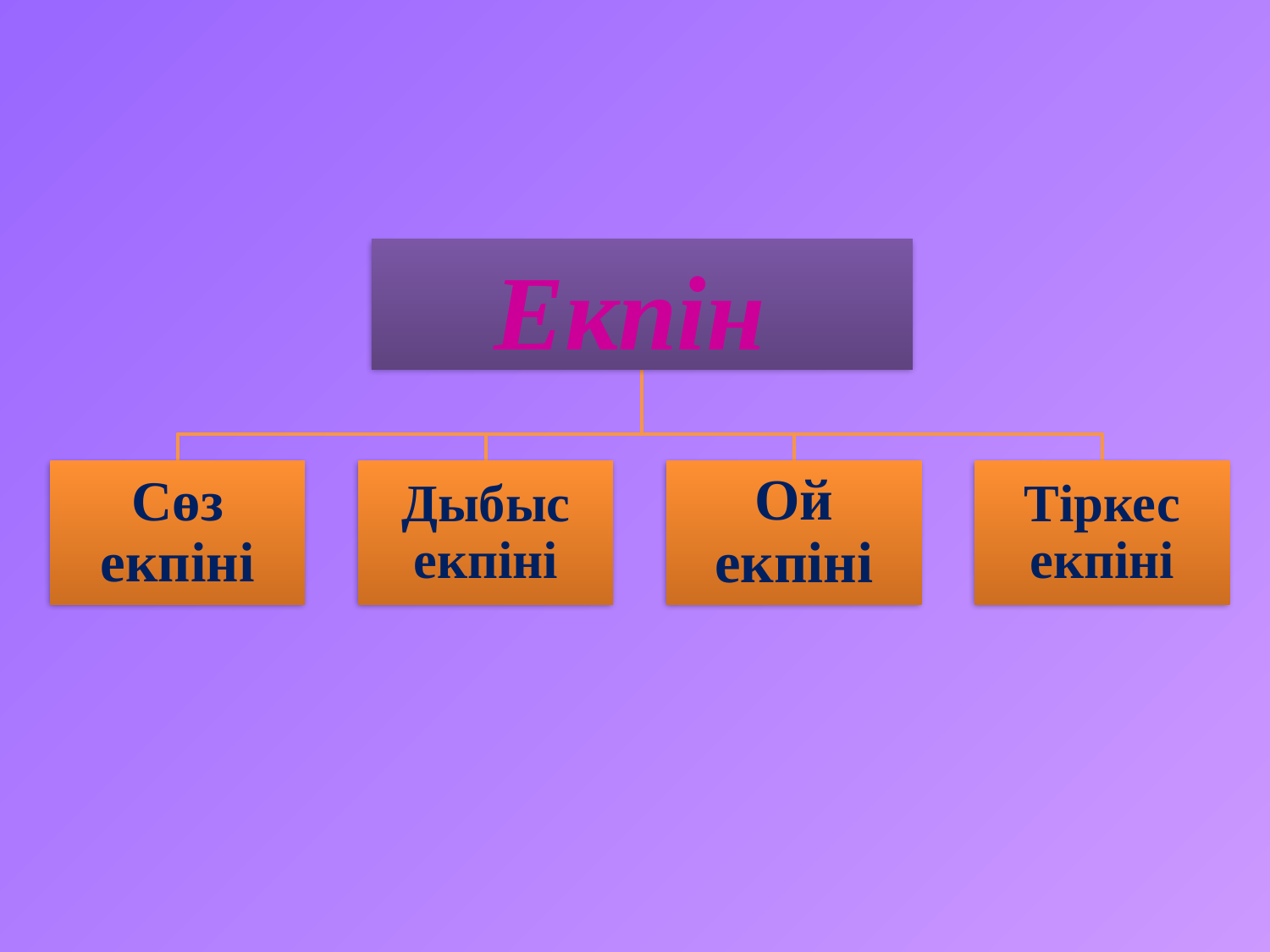

Сөз екпіні
Дыбыс екпіні
Ой екпіні
Тіркес екпіні
Екпін